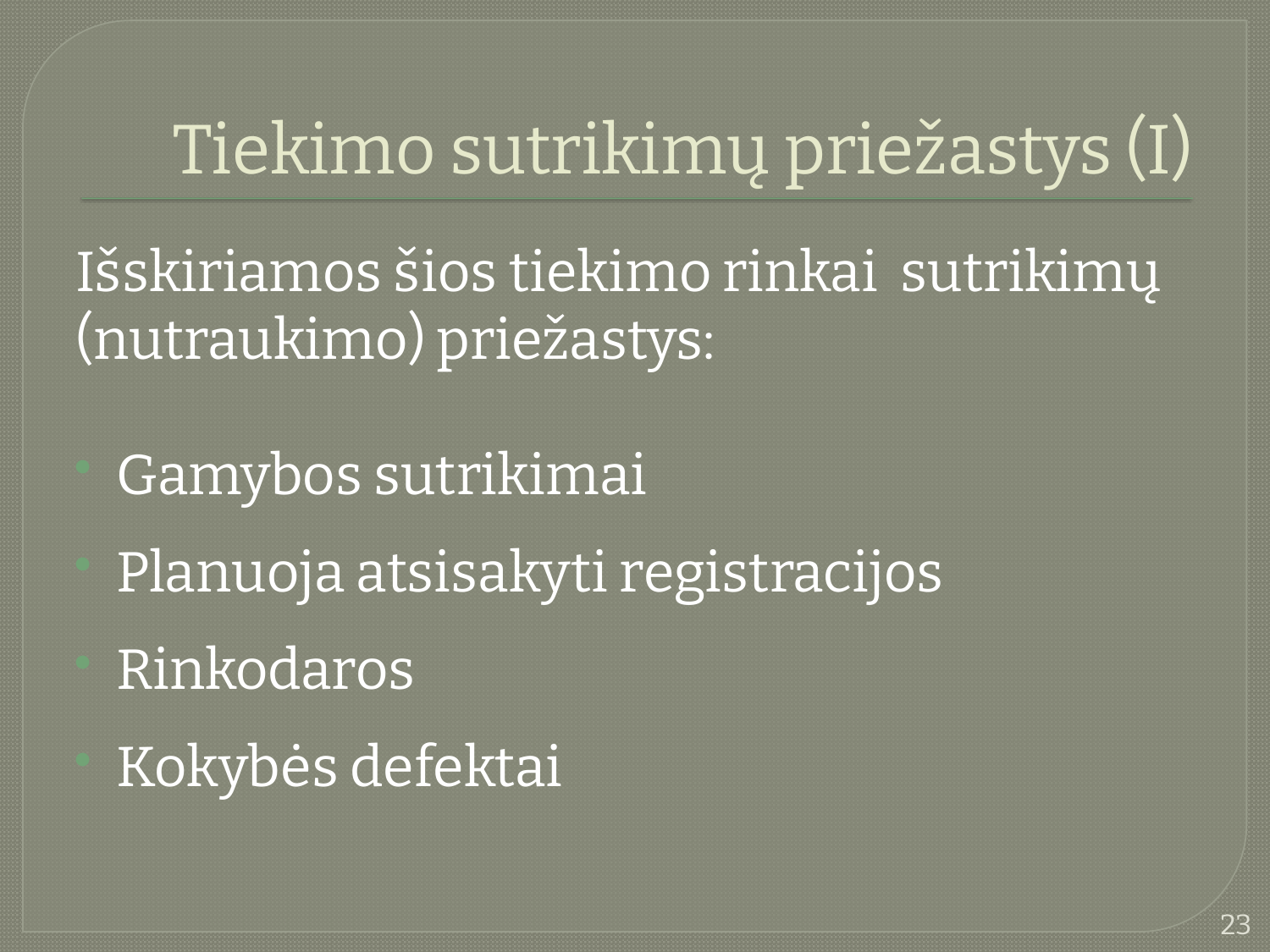

# Tiekimo sutrikimų priežastys (I)
Išskiriamos šios tiekimo rinkai  sutrikimų
(nutraukimo) priežastys:

Gamybos sutrikimai

Planuoja atsisakyti registracijos

Rinkodaros

Kokybės defektai

23